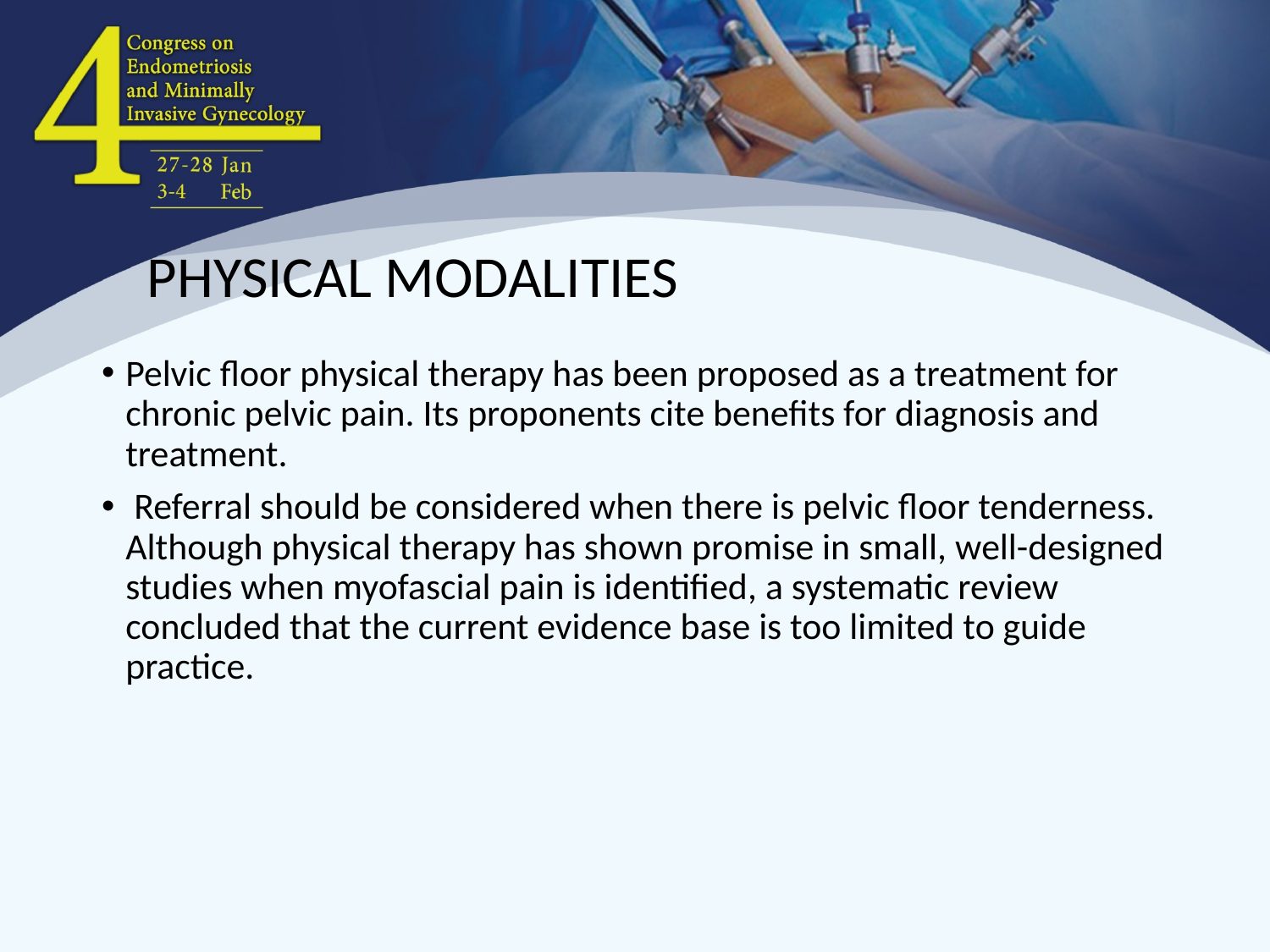

# PHYSICAL MODALITIES
Pelvic floor physical therapy has been proposed as a treatment for chronic pelvic pain. Its proponents cite benefits for diagnosis and treatment.
 Referral should be considered when there is pelvic floor tenderness. Although physical therapy has shown promise in small, well-designed studies when myofascial pain is identified, a systematic review concluded that the current evidence base is too limited to guide practice.